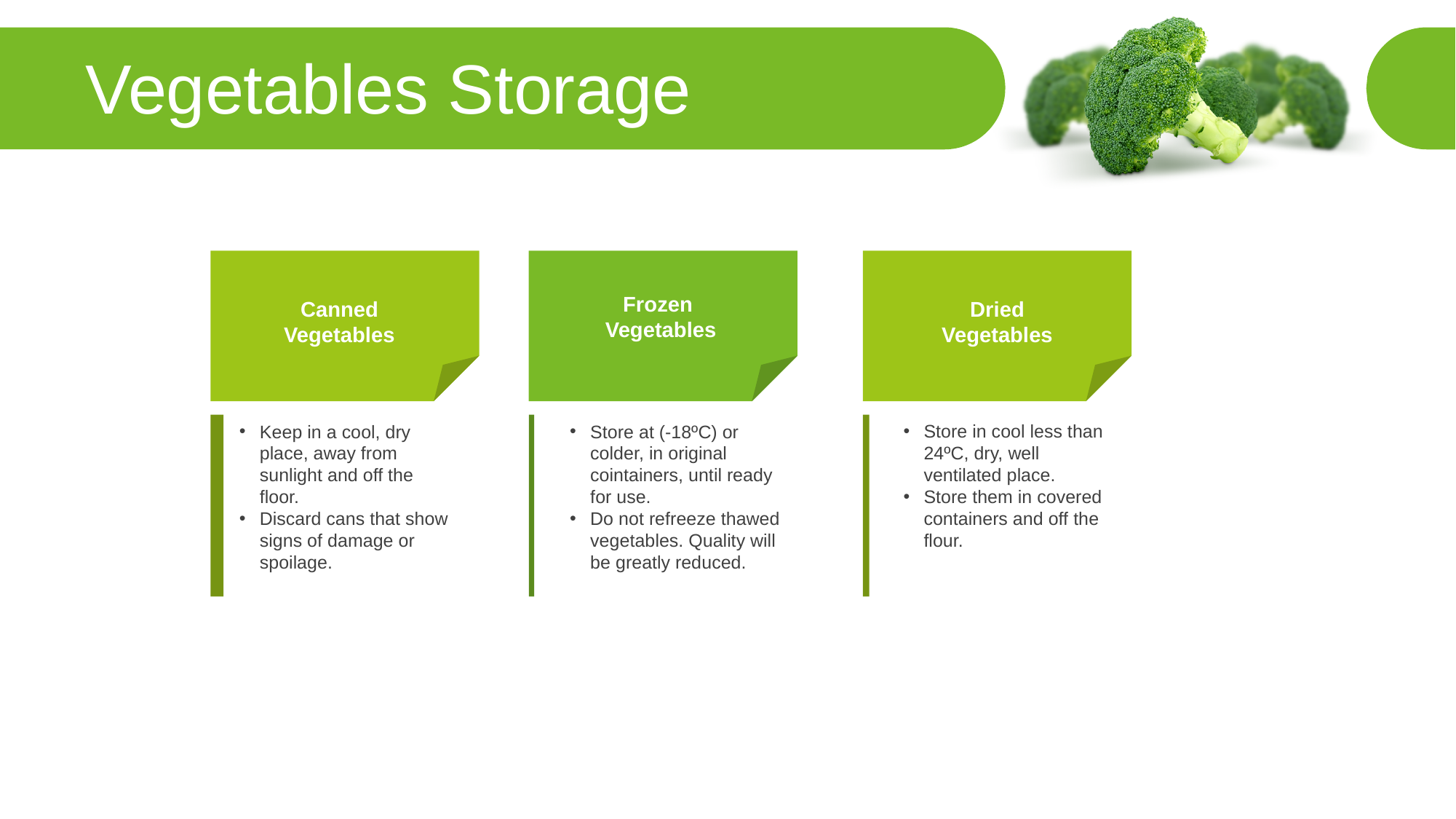

Vegetables Storage

Frozen
Vegetables
Canned
Vegetables
Dried
Vegetables

Keep in a cool, dry place, away from sunlight and off the floor.
Discard cans that show signs of damage or spoilage.

Store at (-18ºC) or colder, in original cointainers, until ready for use.
Do not refreeze thawed vegetables. Quality will be greatly reduced.

Store in cool less than 24ºC, dry, well ventilated place.
Store them in covered containers and off the flour.